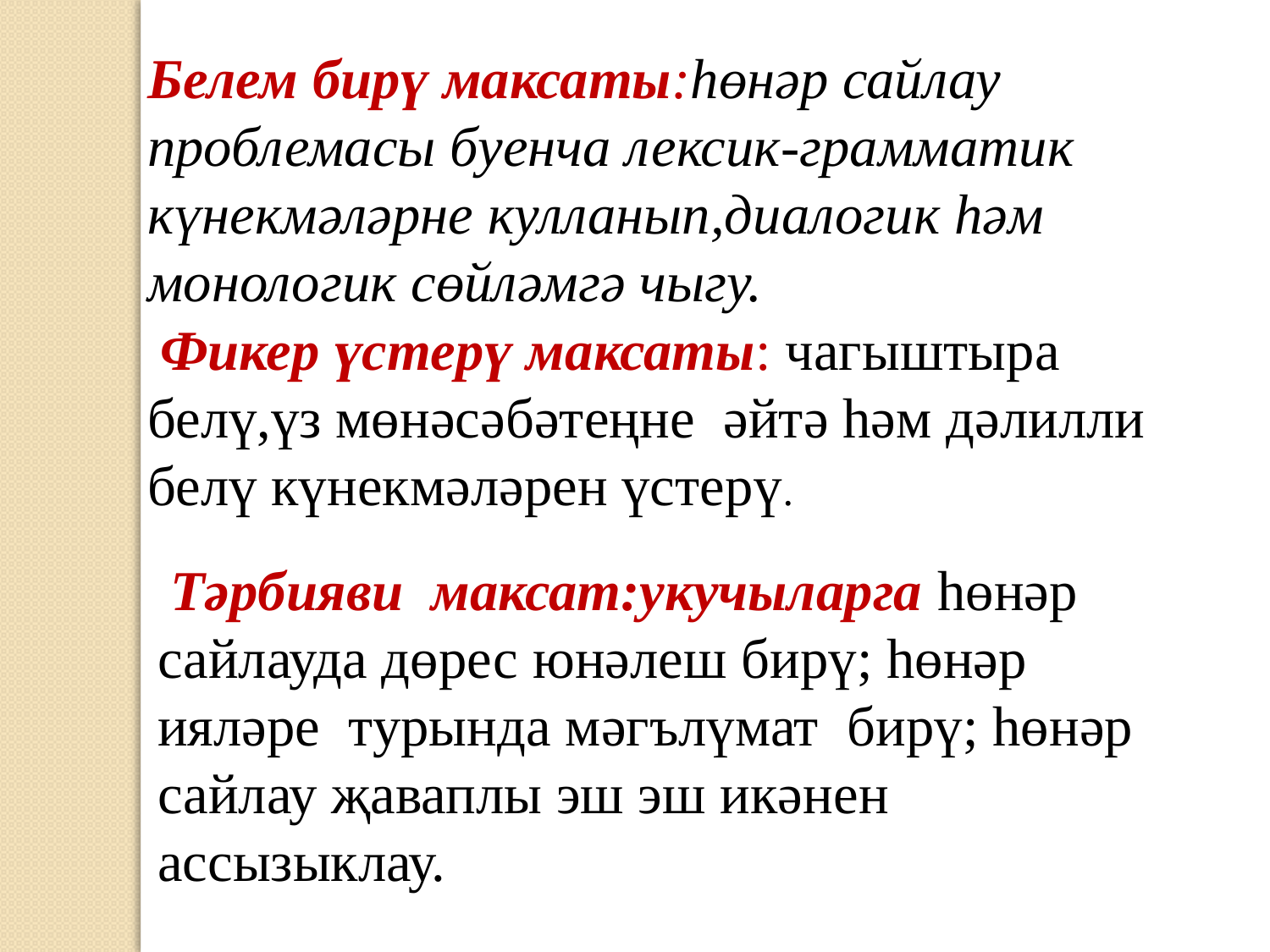

Белем бирү максаты:һөнәр сайлау проблемасы буенча лексик-грамматик күнекмәләрне кулланып,диалогик һәм монологик сөйләмгә чыгу.
Фикер үстерү максаты: чагыштыра белү,үз мөнәсәбәтеңне  әйтә һәм дәлилли белү күнекмәләрен үстерү.
Тәрбияви  максат:укучыларга һөнәр сайлауда дөрес юнәлеш бирү; һөнәр ияләре  турында мәгълүмат  бирү; һөнәр сайлау җаваплы эш эш икәнен ассызыклау.